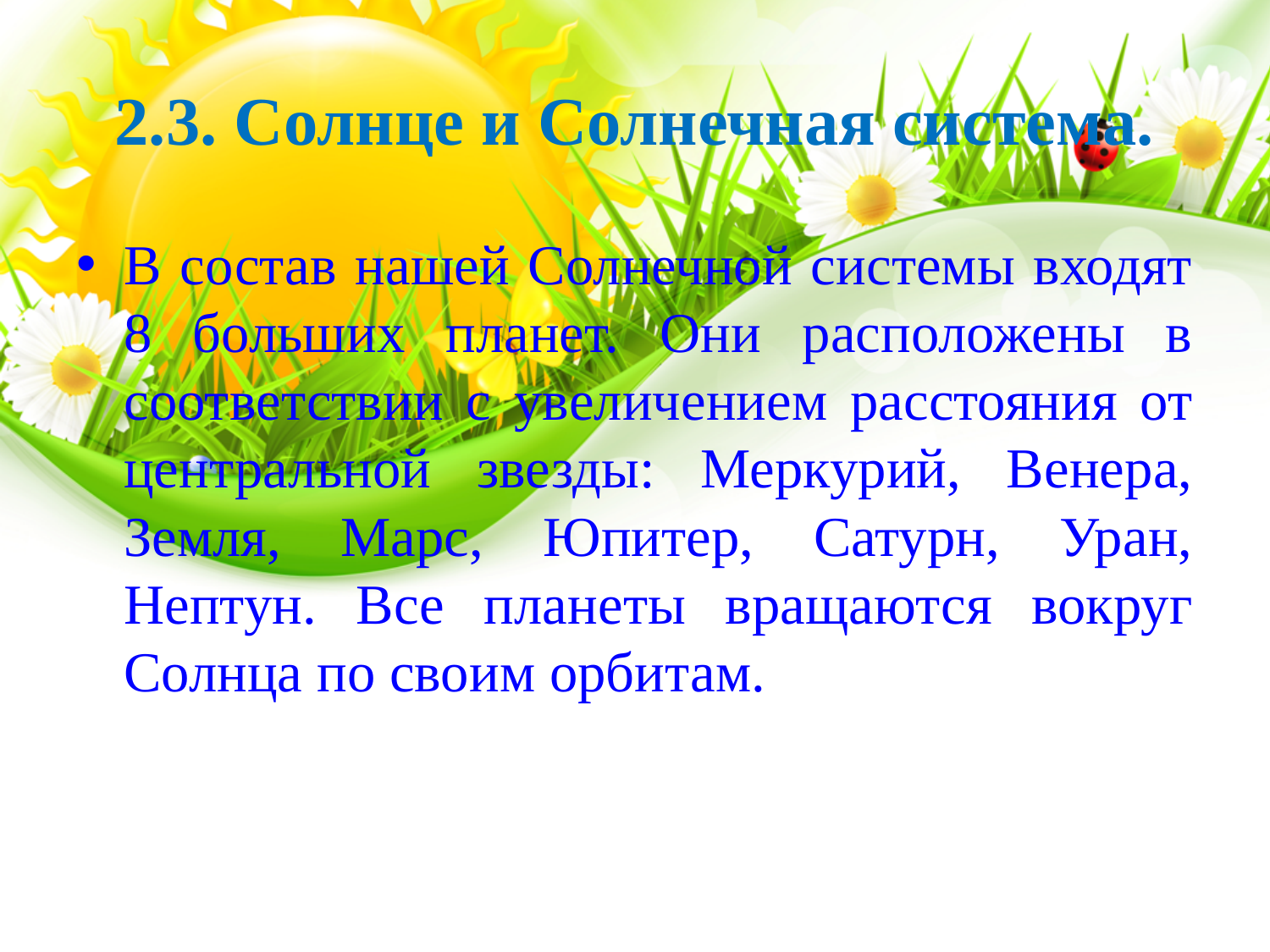

# 2.3. Солнце и Солнечная система.
В состав нашей Солнечной системы входят 8 больших планет. Они расположены в соответствии с увеличением расстояния от центральной звезды: Меркурий, Венера, Земля, Марс, Юпитер, Сатурн, Уран, Нептун. Все планеты вращаются вокруг Солнца по своим орбитам.